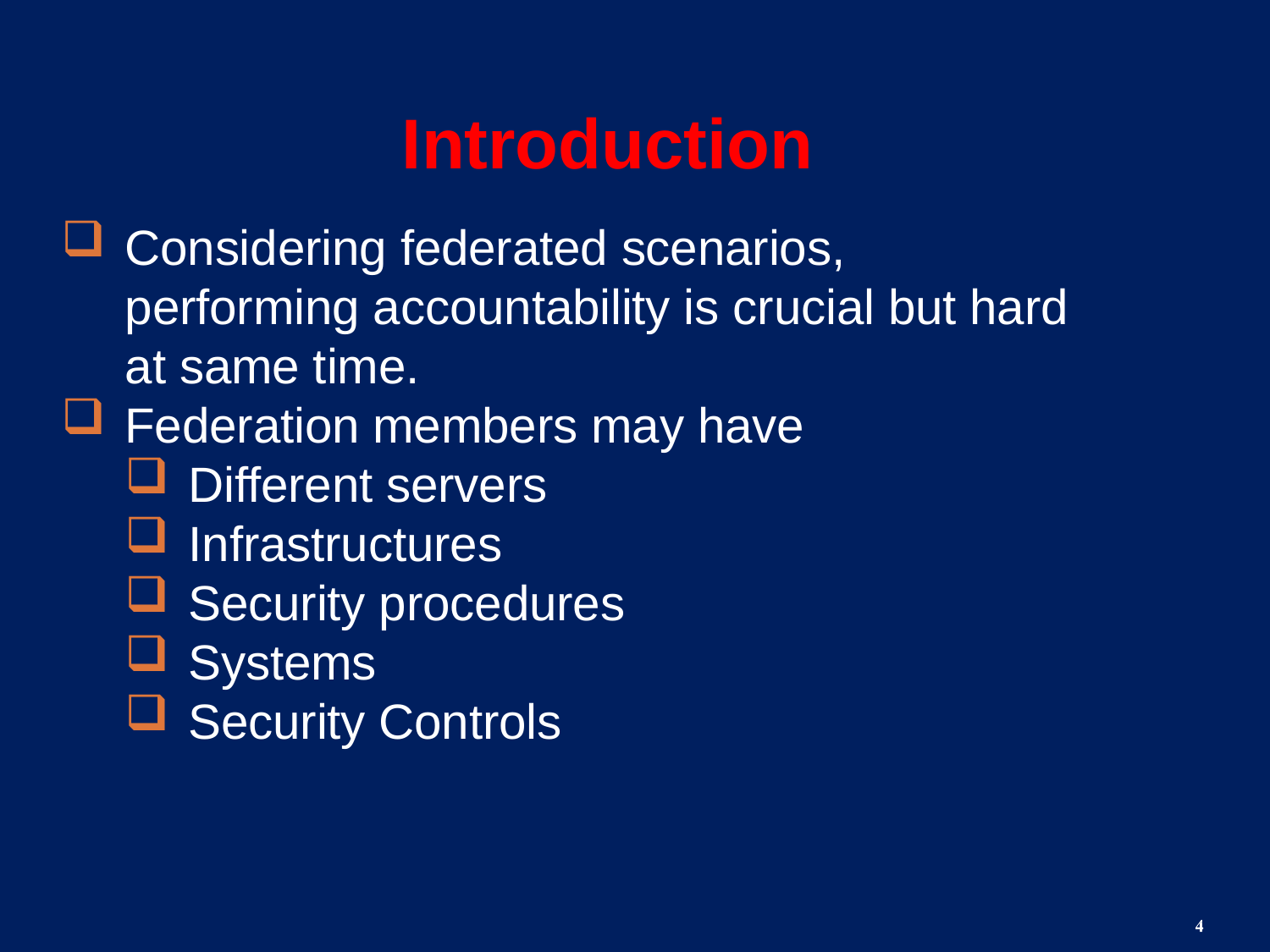

Introduction
Considering federated scenarios, performing accountability is crucial but hard at same time.
Federation members may have
Different servers
Infrastructures
Security procedures
Systems
Security Controls